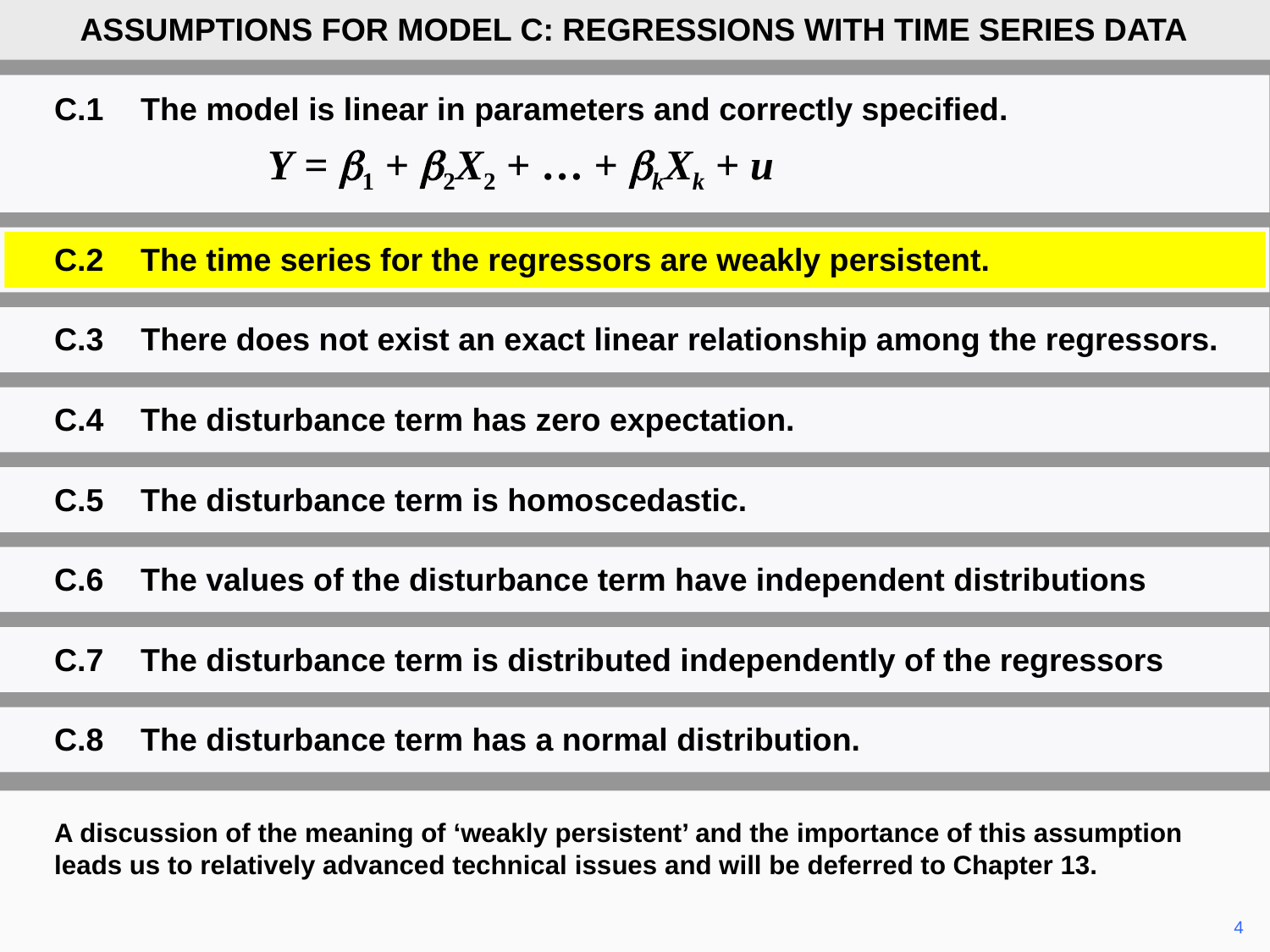

ASSUMPTIONS FOR MODEL C: REGRESSIONS WITH TIME SERIES DATA

C.1	The model is linear in parameters and correctly specified.
		Y = β1 + β2X2 + … + βkXk + u

C.2	The time series for the regressors are weakly persistent.

C.3	There does not exist an exact linear relationship among the regressors.

C.4	The disturbance term has zero expectation.

C.5	The disturbance term is homoscedastic.

C.6	The values of the disturbance term have independent distributions

C.7	The disturbance term is distributed independently of the regressors

C.8	The disturbance term has a normal distribution.

A discussion of the meaning of ‘weakly persistent’ and the importance of this assumption leads us to relatively advanced technical issues and will be deferred to Chapter 13.
	4